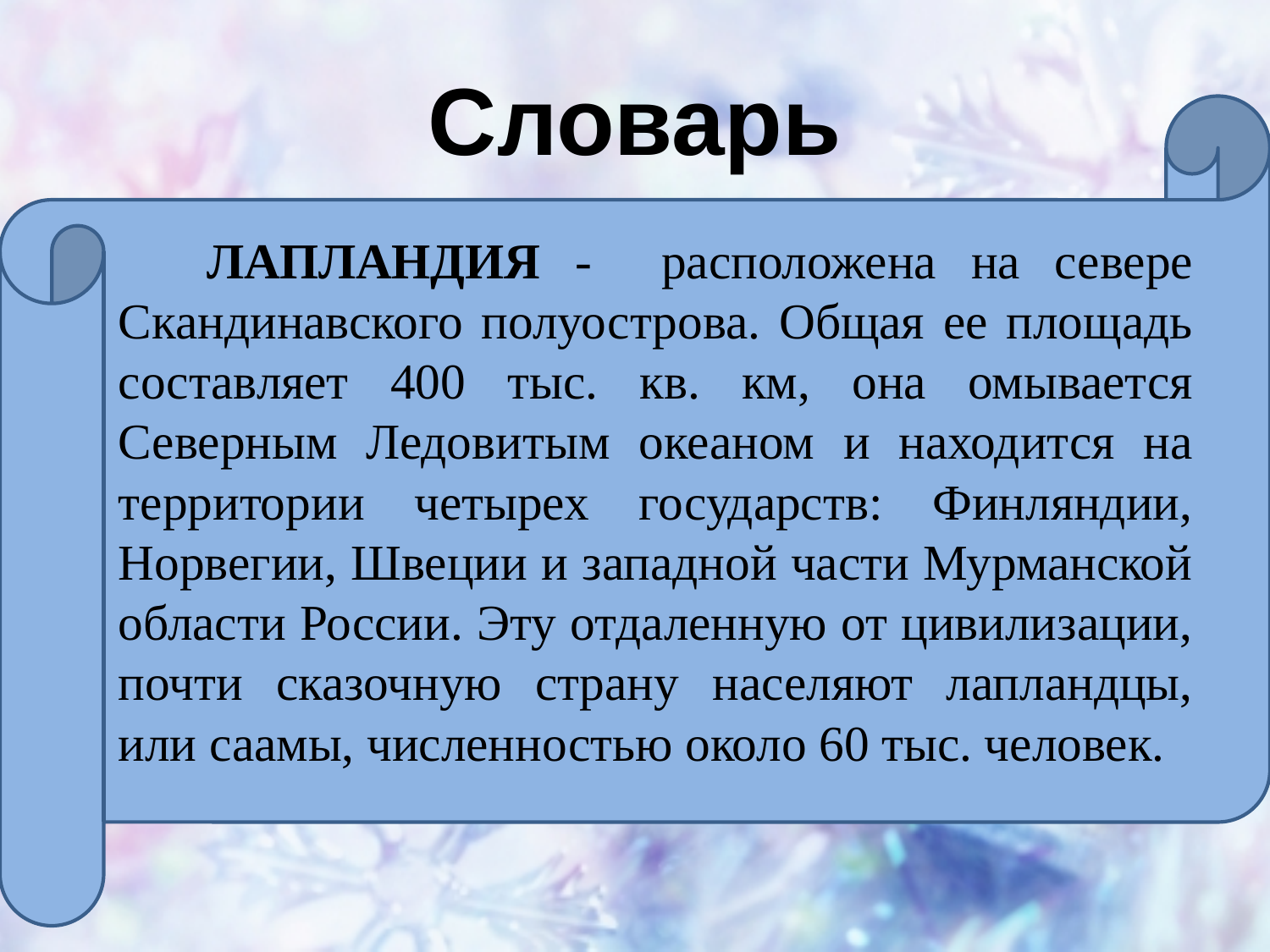

# Словарь

    ЛАПЛАНДИЯ -  расположена на севере Скандинавского полуострова. Общая ее площадь составляет 400 тыс. кв. км, она омывается Северным Ледовитым океаном и находится на территории четырех государств: Финляндии, Норвегии, Швеции и западной части Мурманской области России. Эту отдаленную от цивилизации, почти сказочную страну населяют лапландцы, или саамы, численностью около 60 тыс. человек.